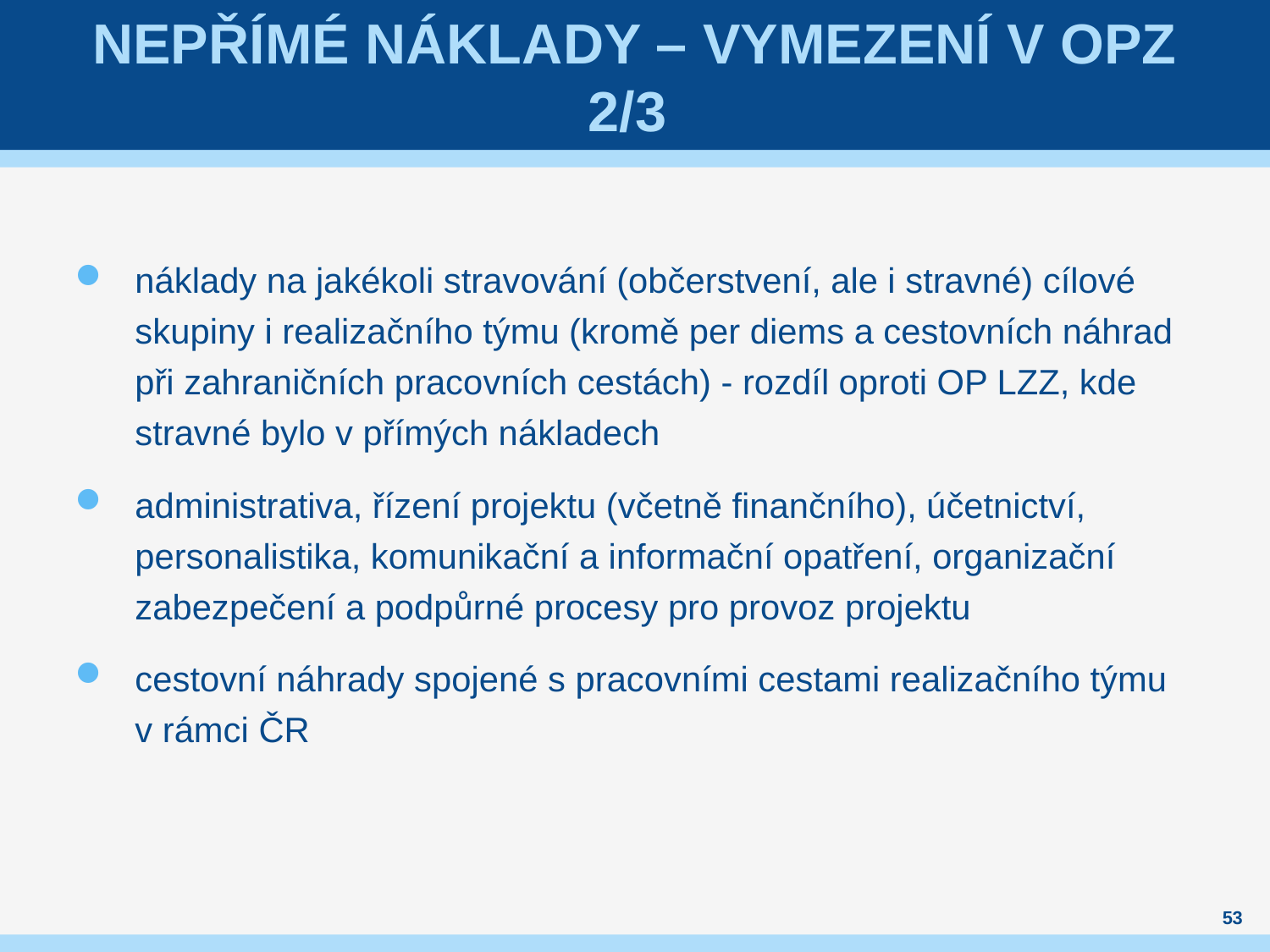

# Nepřímé náklady – Vymezení v OPZ 2/3
náklady na jakékoli stravování (občerstvení, ale i stravné) cílové skupiny i realizačního týmu (kromě per diems a cestovních náhrad při zahraničních pracovních cestách) - rozdíl oproti OP LZZ, kde stravné bylo v přímých nákladech
administrativa, řízení projektu (včetně finančního), účetnictví, personalistika, komunikační a informační opatření, organizační zabezpečení a podpůrné procesy pro provoz projektu
cestovní náhrady spojené s pracovními cestami realizačního týmu v rámci ČR

53